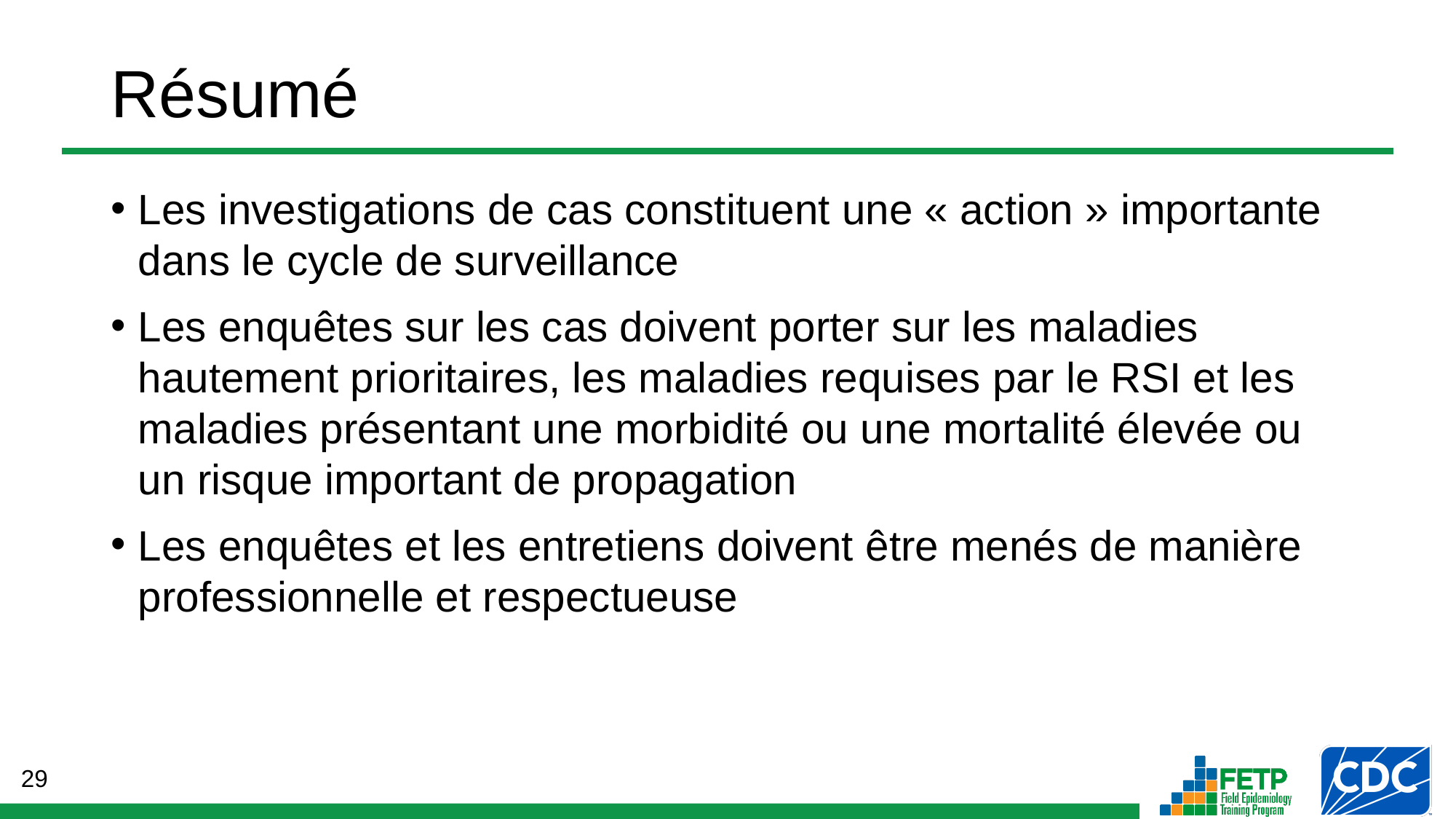

# Résumé
Les investigations de cas constituent une « action » importante dans le cycle de surveillance
Les enquêtes sur les cas doivent porter sur les maladies hautement prioritaires, les maladies requises par le RSI et les maladies présentant une morbidité ou une mortalité élevée ou un risque important de propagation
Les enquêtes et les entretiens doivent être menés de manière professionnelle et respectueuse